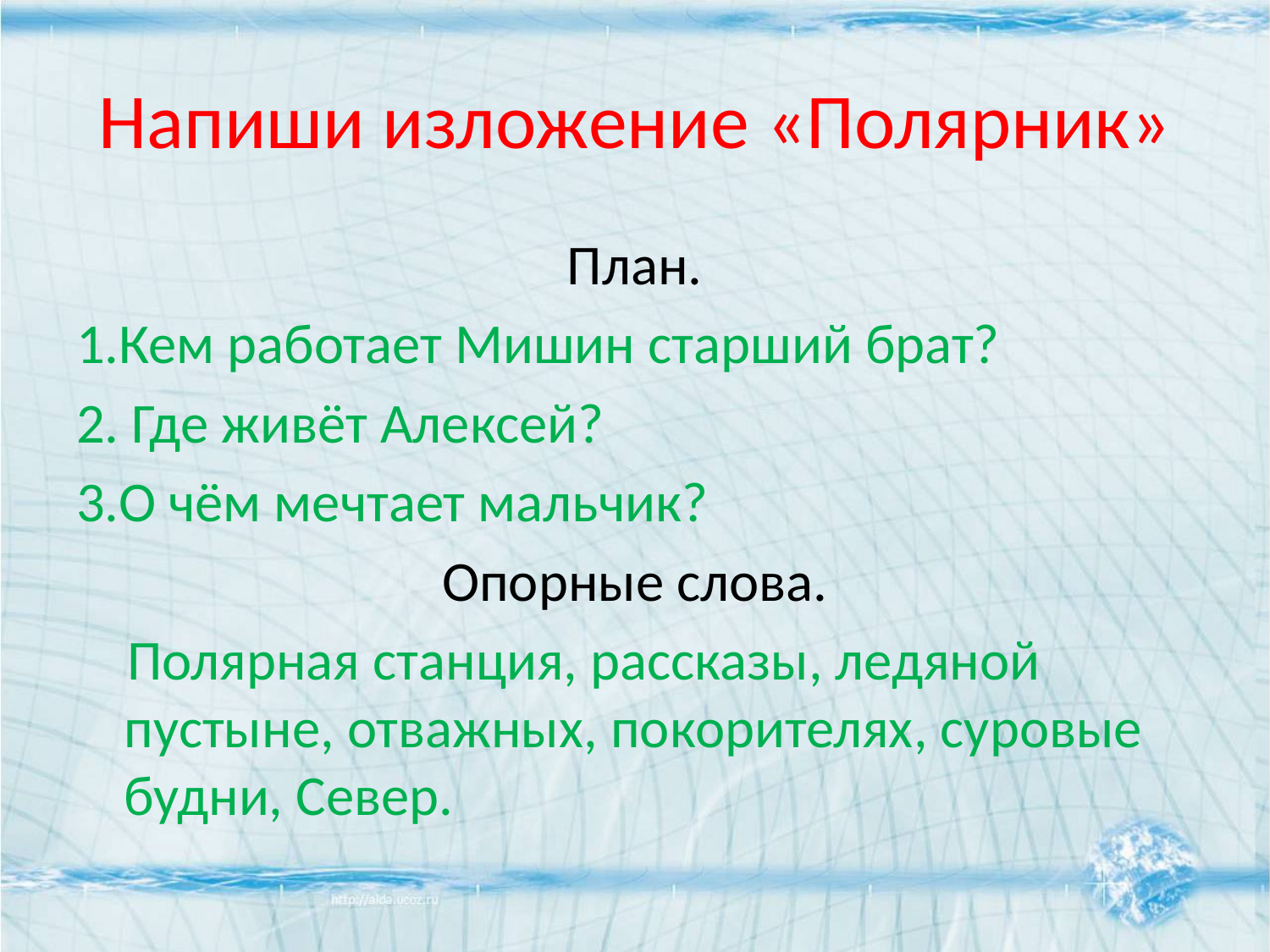

# Напиши изложение «Полярник»
План.
1.Кем работает Мишин старший брат?
2. Где живёт Алексей?
3.О чём мечтает мальчик?
Опорные слова.
    Полярная станция, рассказы, ледяной пустыне, отважных, покорителях, суровые будни, Север.